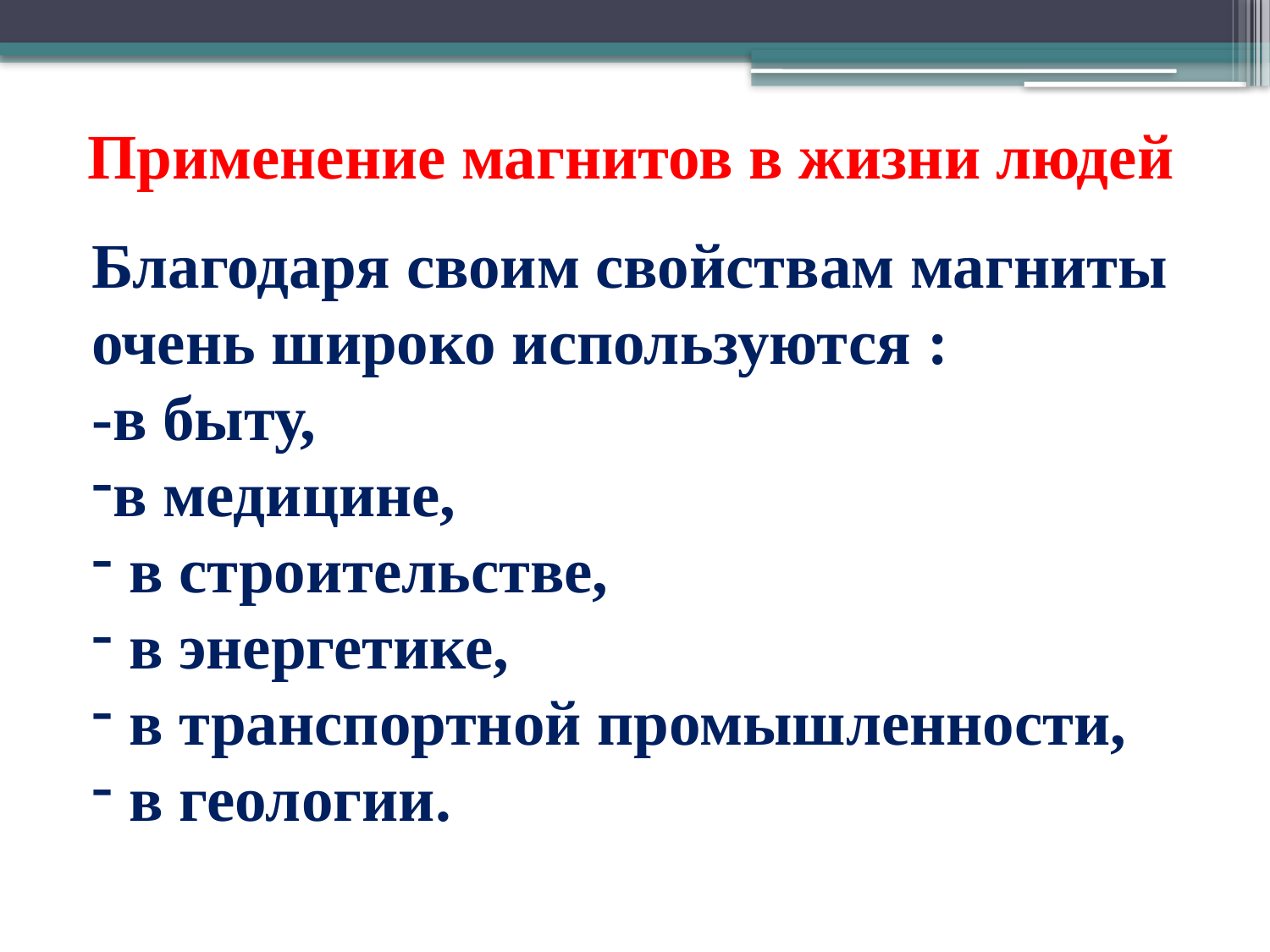

Применение магнитов в жизни людей
Благодаря своим свойствам магниты очень широко используются :
-в быту,
в медицине,
 в строительстве,
 в энергетике,
 в транспортной промышленности,
 в геологии.